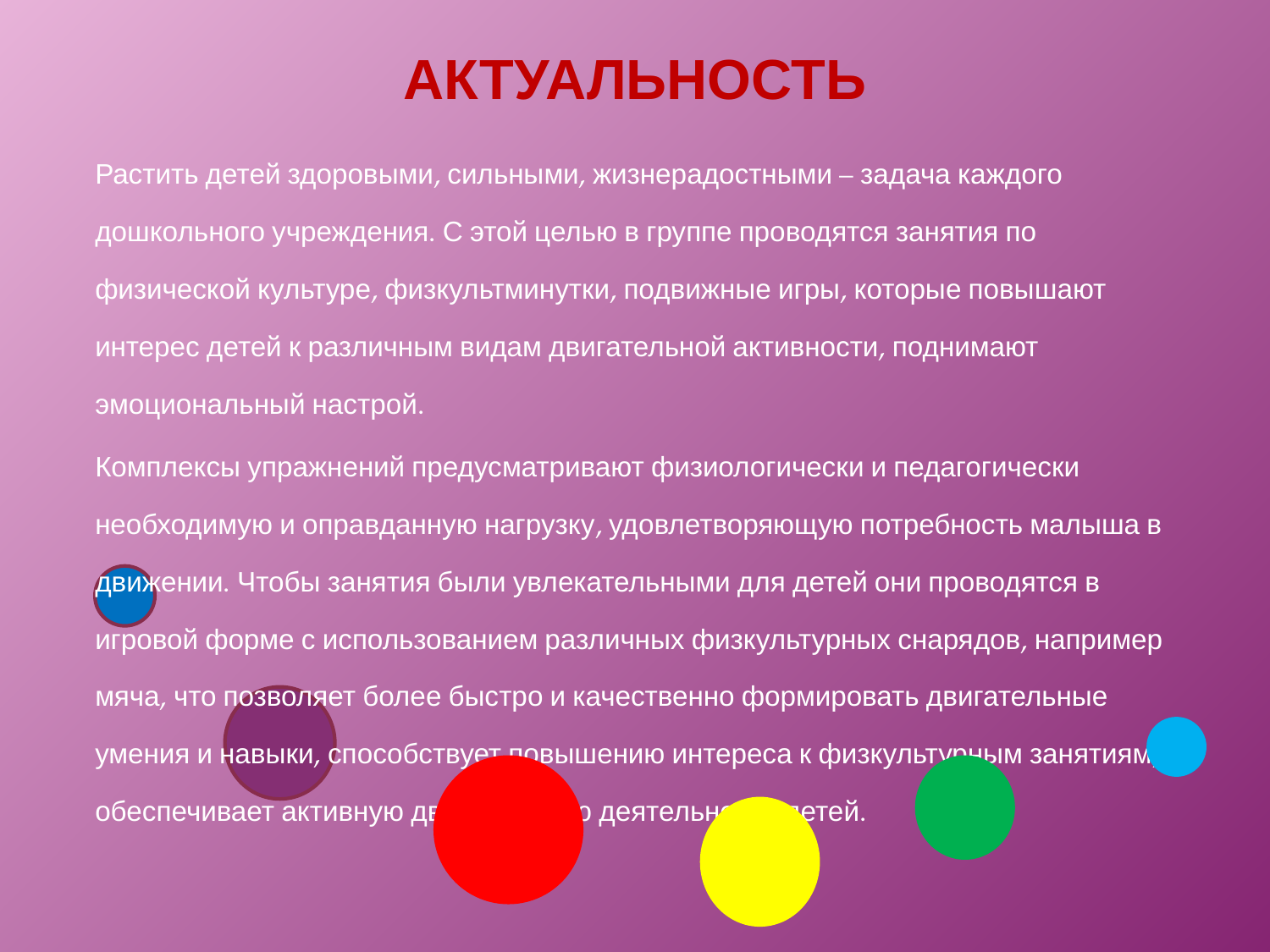

# АКТУАЛЬНОСТЬ
Растить детей здоровыми, сильными, жизнерадостными – задача каждого дошкольного учреждения. С этой целью в группе проводятся занятия по физической культуре, физкультминутки, подвижные игры, которые повышают интерес детей к различным видам двигательной активности, поднимают эмоциональный настрой.
Комплексы упражнений предусматривают физиологически и педагогически необходимую и оправданную нагрузку, удовлетворяющую потребность малыша в движении. Чтобы занятия были увлекательными для детей они проводятся в игровой форме с использованием различных физкультурных снарядов, например мяча, что позволяет более быстро и качественно формировать двигательные умения и навыки, способствует повышению интереса к физкультурным занятиям, обеспечивает активную двигательную деятельность детей.